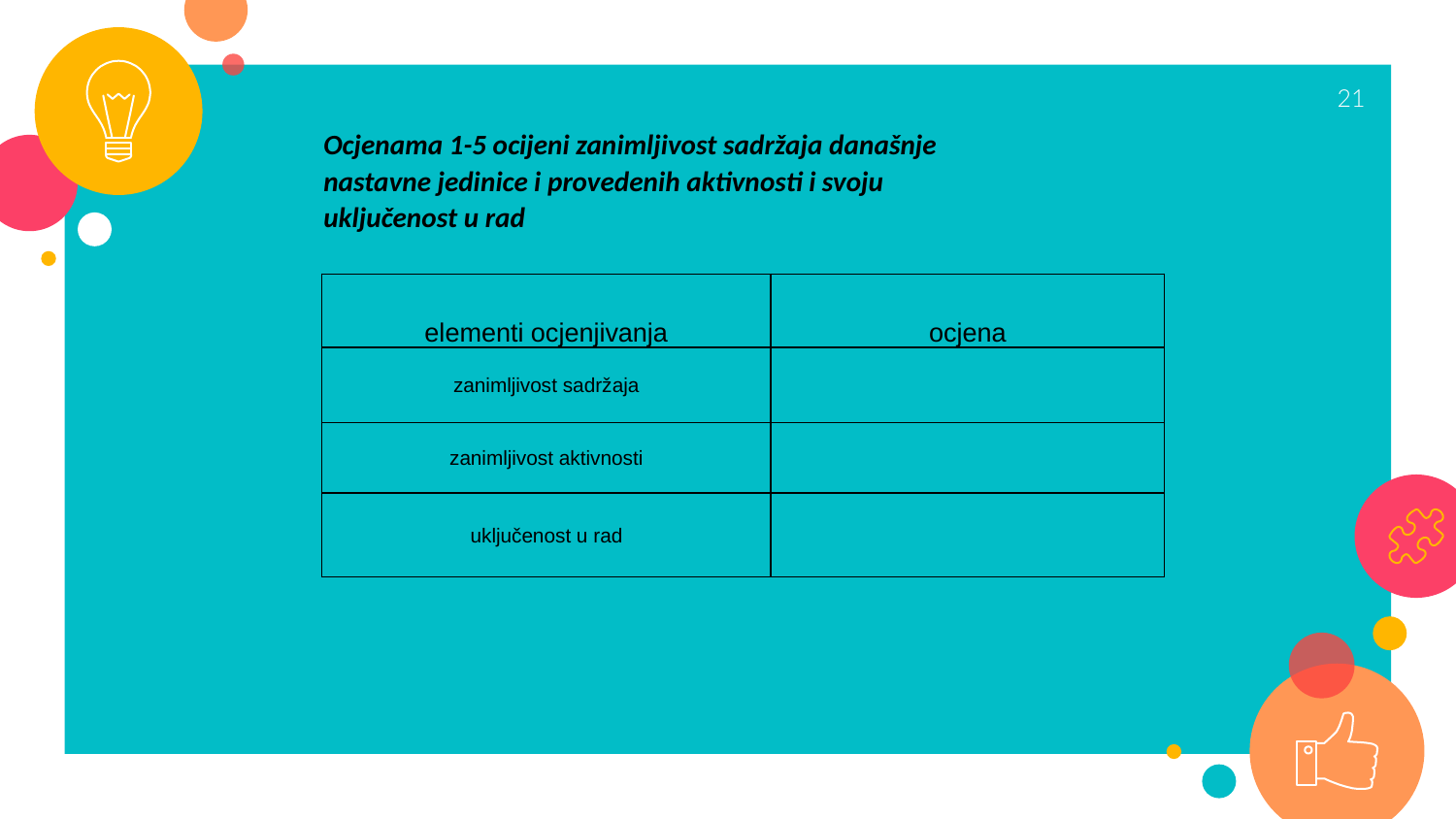

21
Ocjenama 1-5 ocijeni zanimljivost sadržaja današnje nastavne jedinice i provedenih aktivnosti i svoju uključenost u rad
| elementi ocjenjivanja | ocjena |
| --- | --- |
| zanimljivost sadržaja |  |
| zanimljivost aktivnosti |  |
| uključenost u rad |  |